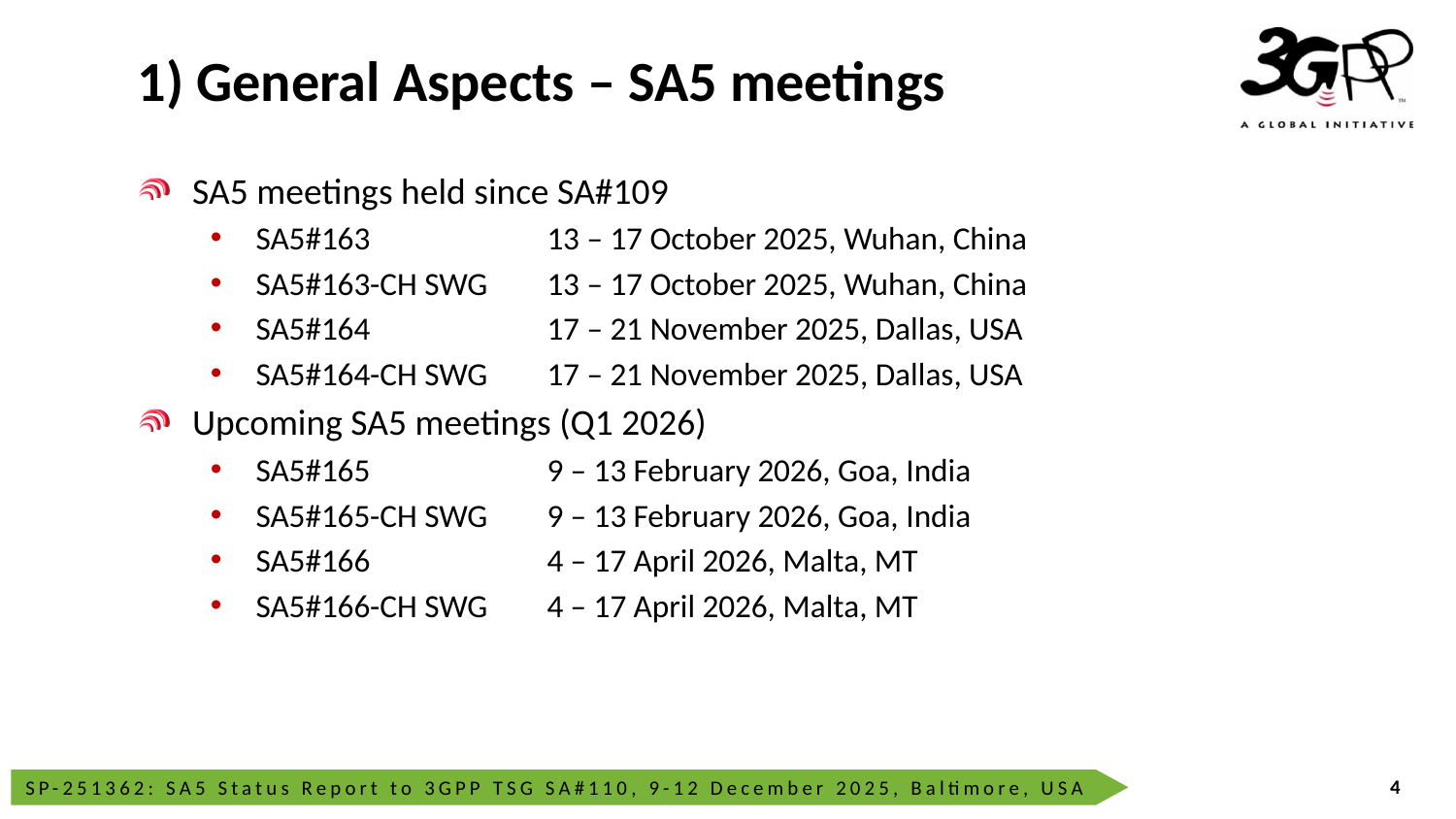

# 1) General Aspects – SA5 meetings
SA5 meetings held since SA#109
SA5#163		13 – 17 October 2025, Wuhan, China
SA5#163-CH SWG 	13 – 17 October 2025, Wuhan, China
SA5#164		17 – 21 November 2025, Dallas, USA
SA5#164-CH SWG 	17 – 21 November 2025, Dallas, USA
Upcoming SA5 meetings (Q1 2026)
SA5#165		9 – 13 February 2026, Goa, India
SA5#165-CH SWG 	9 – 13 February 2026, Goa, India
SA5#166		4 – 17 April 2026, Malta, MT
SA5#166-CH SWG	4 – 17 April 2026, Malta, MT